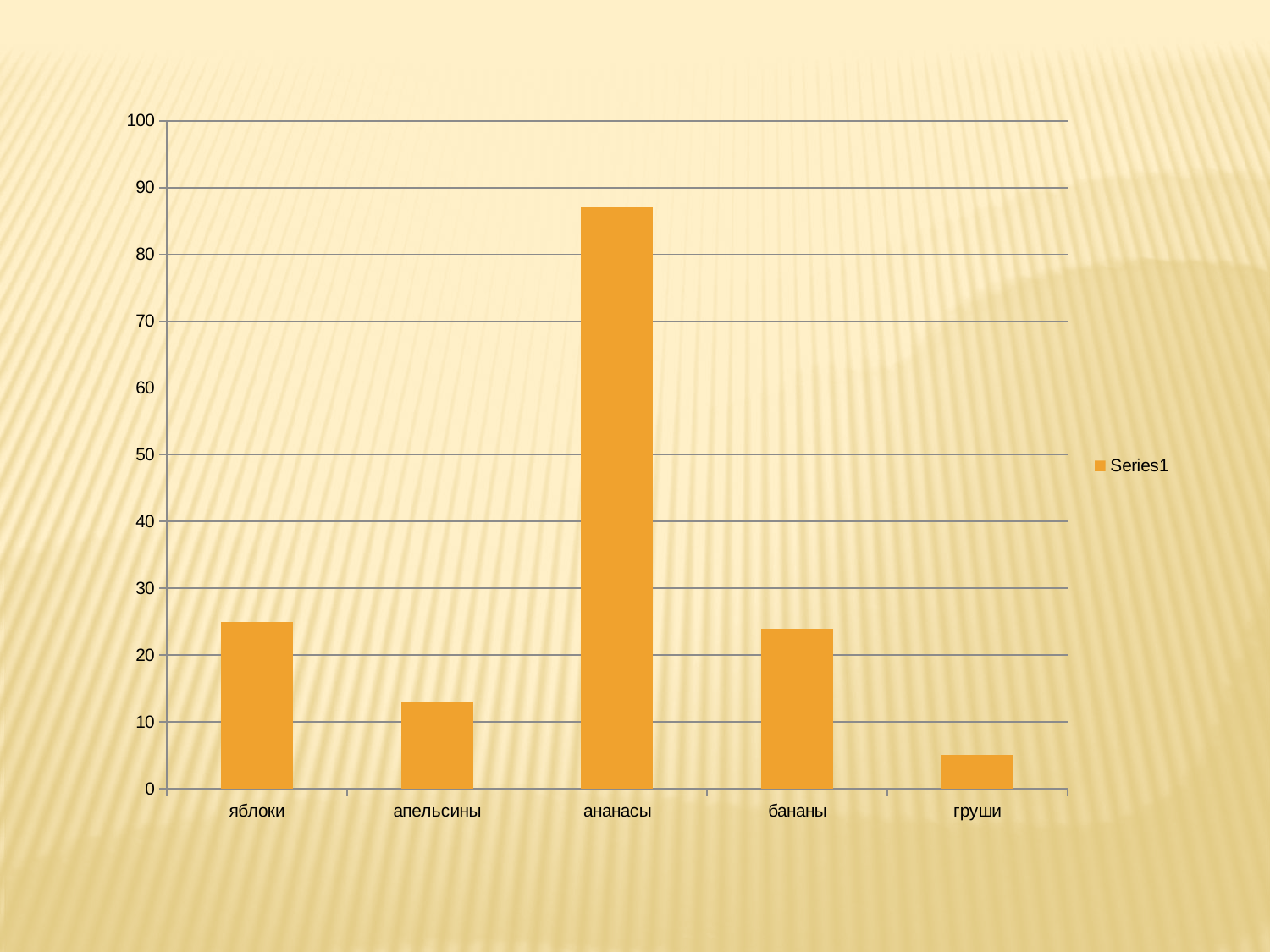

### Chart

| Category |  |
|---|---|
| яблоки | 25.0 |
| апельсины | 13.0 |
| ананасы | 87.0 |
| бананы | 24.0 |
| груши | 5.0 |